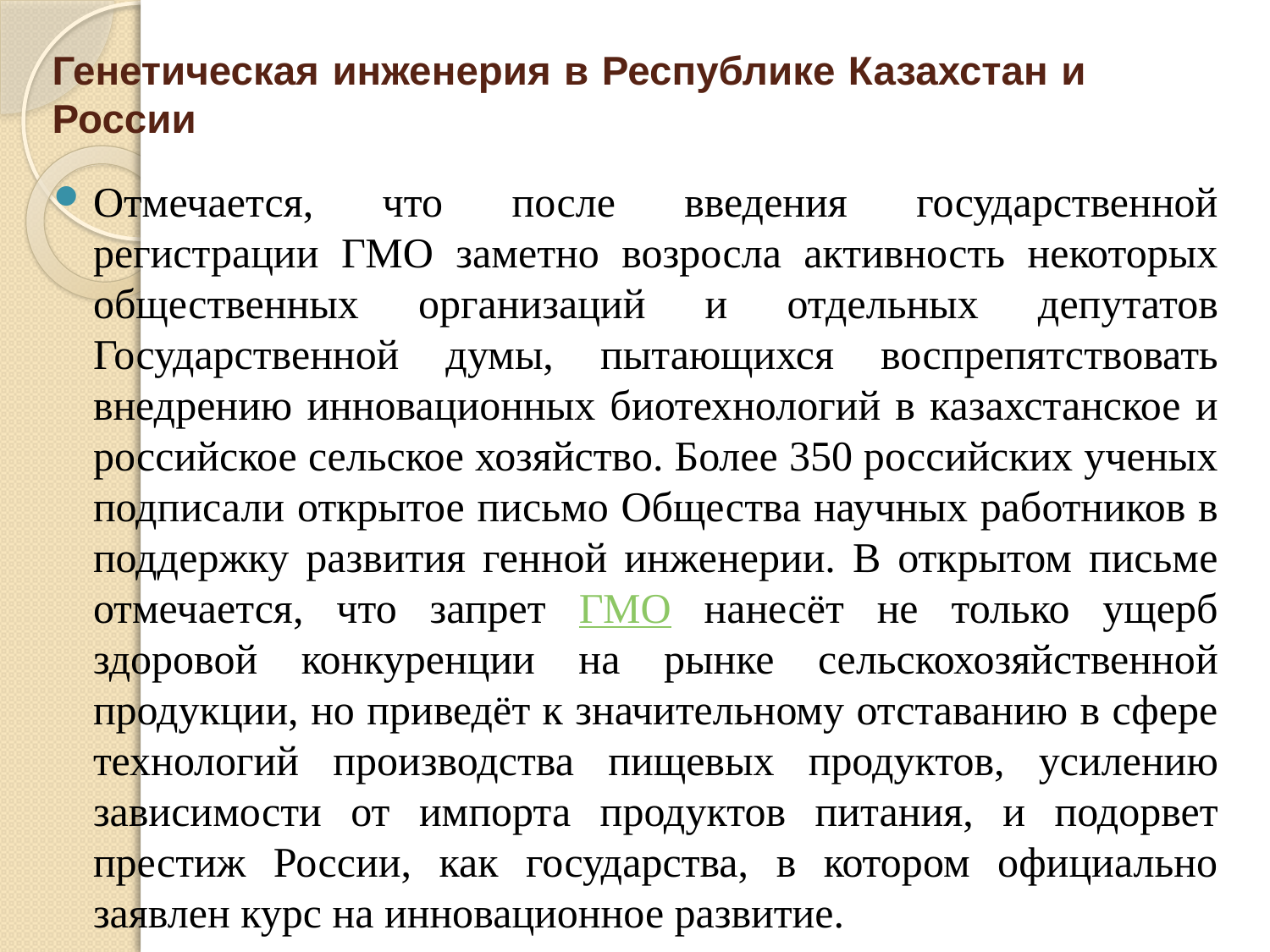

# Генетическая инженерия в Республике Казахстан и России
Отмечается, что после введения государственной регистрации ГМО заметно возросла активность некоторых общественных организаций и отдельных депутатов Государственной думы, пытающихся воспрепятствовать внедрению инновационных биотехнологий в казахстанское и российское сельское хозяйство. Более 350 российских ученых подписали открытое письмо Общества научных работников в поддержку развития генной инженерии. В открытом письме отмечается, что запрет ГМО нанесёт не только ущерб здоровой конкуренции на рынке сельскохозяйственной продукции, но приведёт к значительному отставанию в сфере технологий производства пищевых продуктов, усилению зависимости от импорта продуктов питания, и подорвет престиж России, как государства, в котором официально заявлен курс на инновационное развитие.